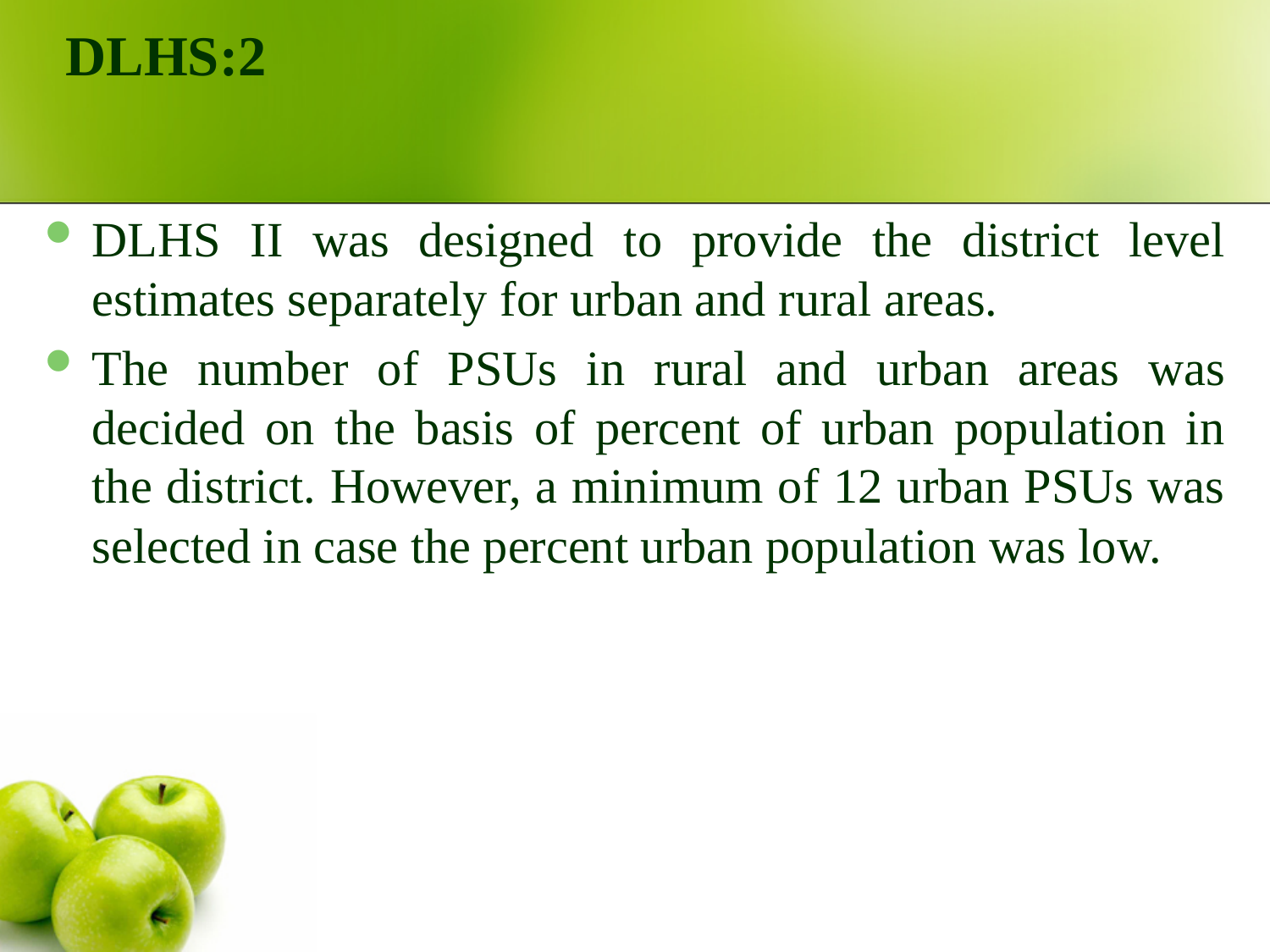

# DLHS:2
DLHS II was designed to provide the district level estimates separately for urban and rural areas.
The number of PSUs in rural and urban areas was decided on the basis of percent of urban population in the district. However, a minimum of 12 urban PSUs was selected in case the percent urban population was low.